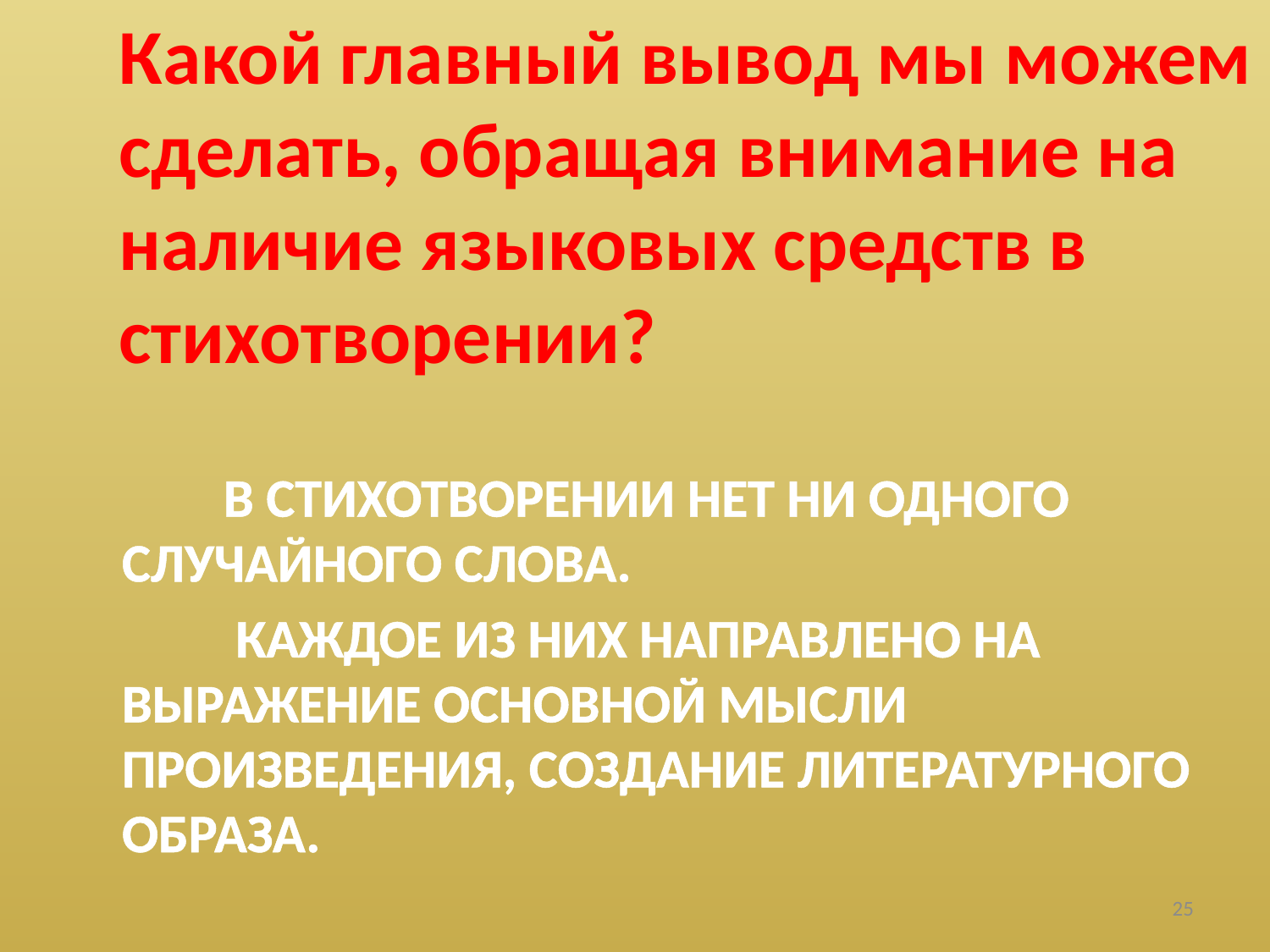

# Какой главный вывод мы можем сделать, обращая внимание на наличие языковых средств в стихотворении?
            В стихотворении нет ни одного случайного слова.
             Каждое из них направлено на выражение основной мысли произведения, создание литературного образа.
25